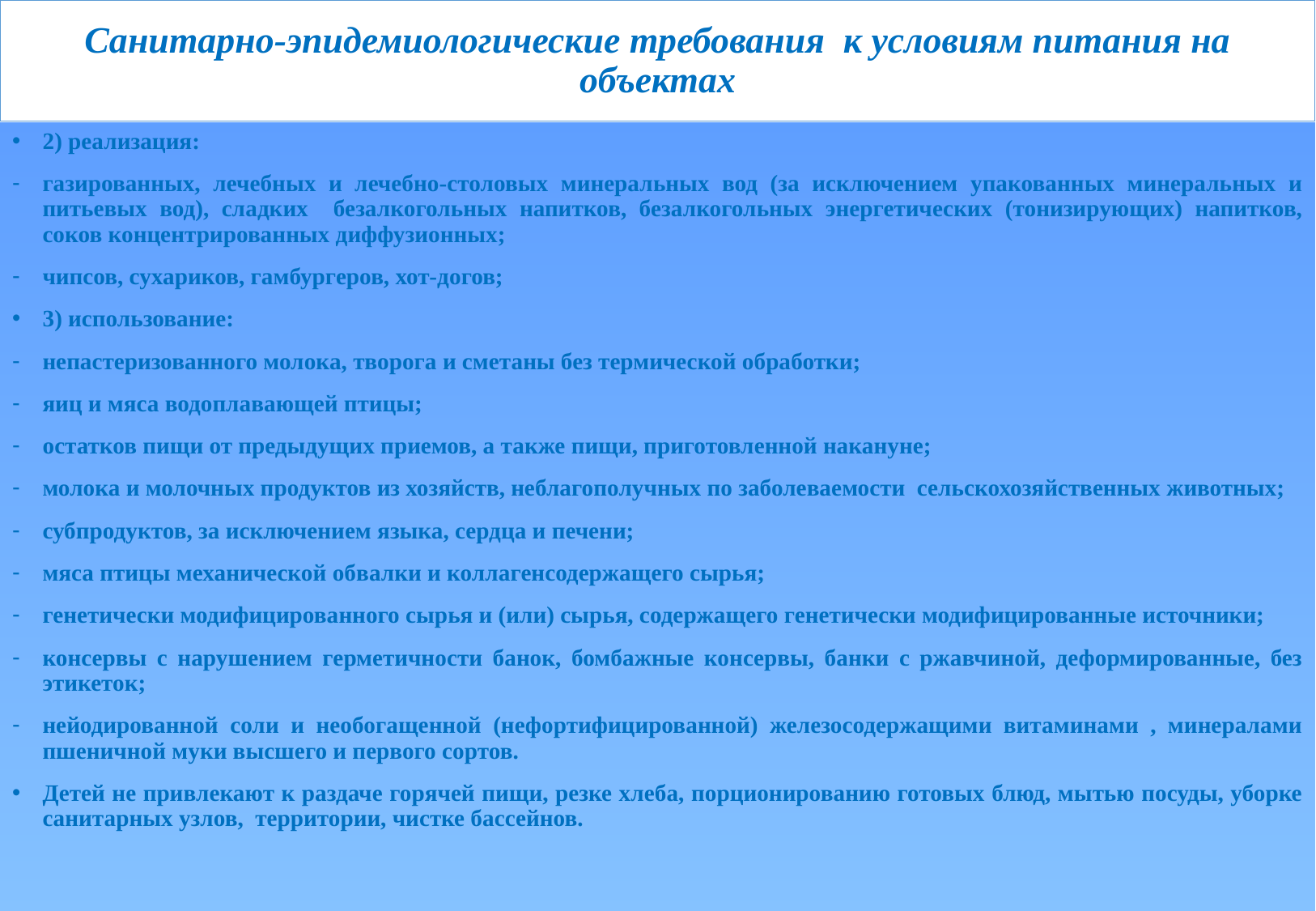

# Санитарно-эпидемиологические требования  к условиям питания на объектах
2) реализация:
газированных, лечебных и лечебно-столовых минеральных вод (за исключением упакованных минеральных и питьевых вод), сладких  безалкогольных напитков, безалкогольных энергетических (тонизирующих) напитков, соков концентрированных диффузионных;
чипсов, сухариков, гамбургеров, хот-догов;
3) использование:
непастеризованного молока, творога и сметаны без термической обработки;
яиц и мяса водоплавающей птицы;
остатков пищи от предыдущих приемов, а также пищи, приготовленной накануне;
молока и молочных продуктов из хозяйств, неблагополучных по заболеваемости  сельскохозяйственных животных;
субпродуктов, за исключением языка, сердца и печени;
мяса птицы механической обвалки и коллагенсодержащего сырья;
генетически модифицированного сырья и (или) сырья, содержащего генетически модифицированные источники;
консервы с нарушением герметичности банок, бомбажные консервы, банки с ржавчиной, деформированные, без этикеток;
нейодированной соли и необогащенной (нефортифицированной) железосодержащими витаминами , минералами пшеничной муки высшего и первого сортов.
Детей не привлекают к раздаче горячей пищи, резке хлеба, порционированию готовых блюд, мытью посуды, уборке санитарных узлов,  территории, чистке бассейнов.
17